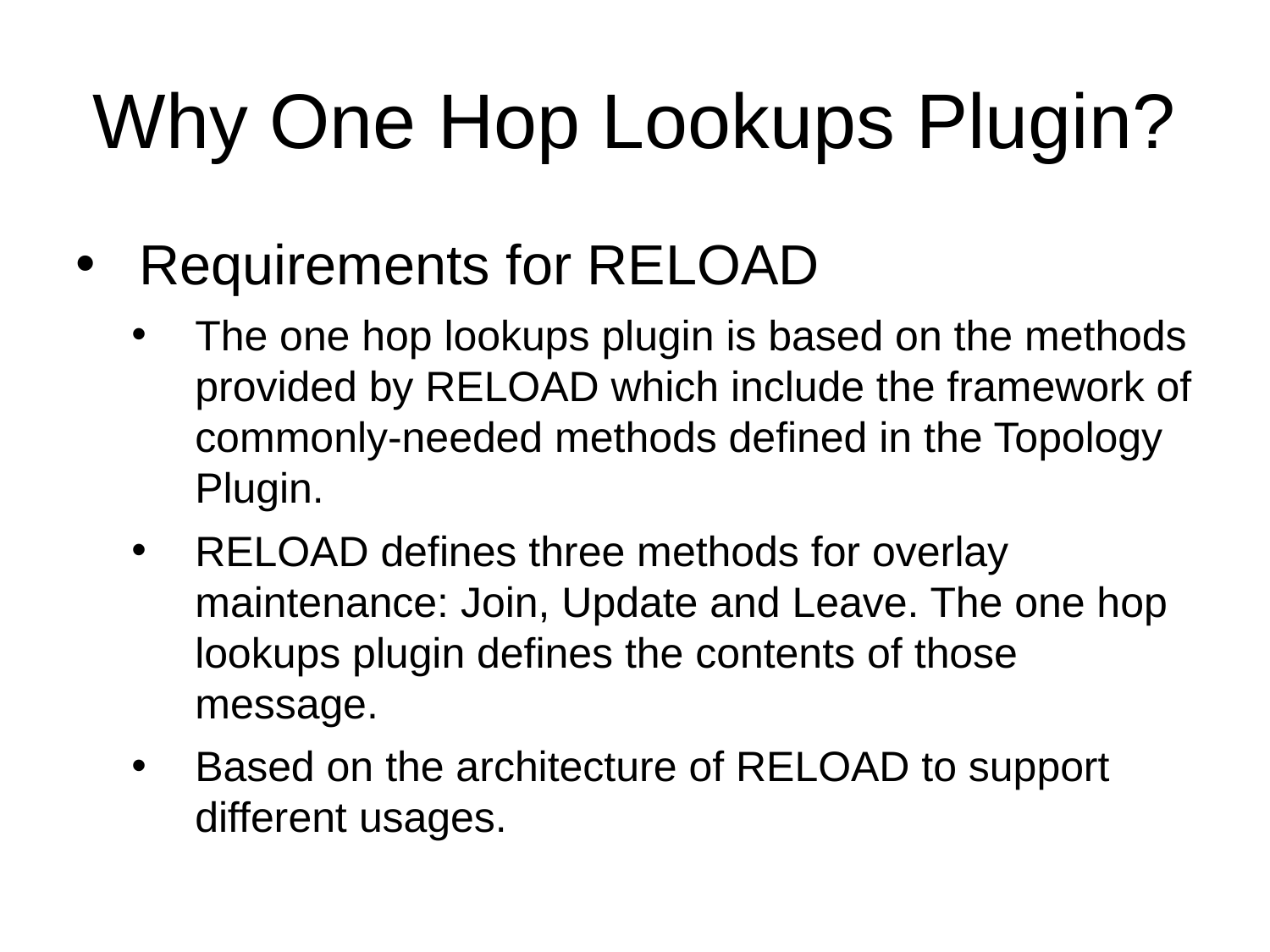

# Why One Hop Lookups Plugin?
Requirements for RELOAD
The one hop lookups plugin is based on the methods provided by RELOAD which include the framework of commonly-needed methods defined in the Topology Plugin.
RELOAD defines three methods for overlay maintenance: Join, Update and Leave. The one hop lookups plugin defines the contents of those message.
Based on the architecture of RELOAD to support different usages.